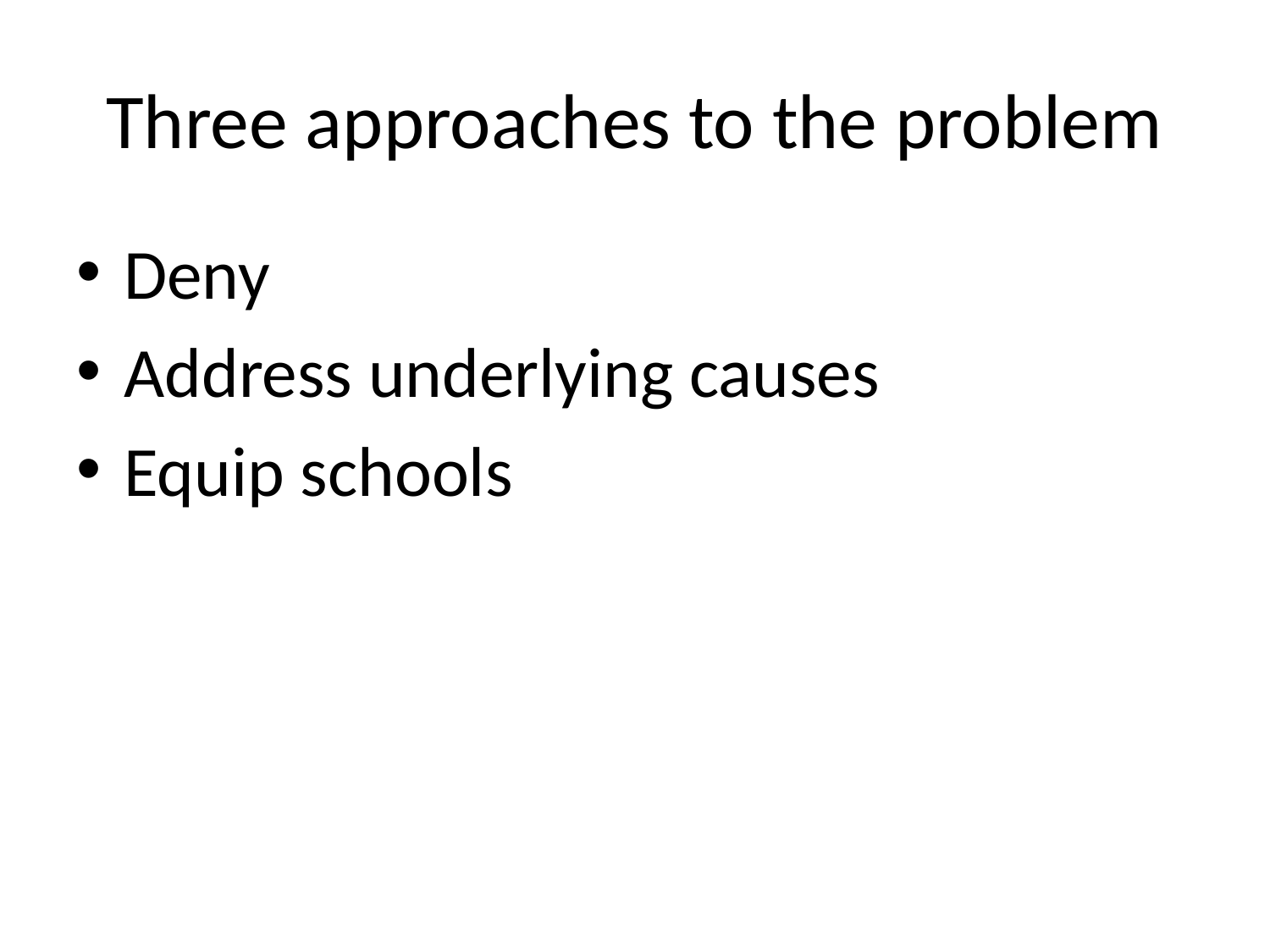

# Three approaches to the problem
Deny
Address underlying causes
Equip schools